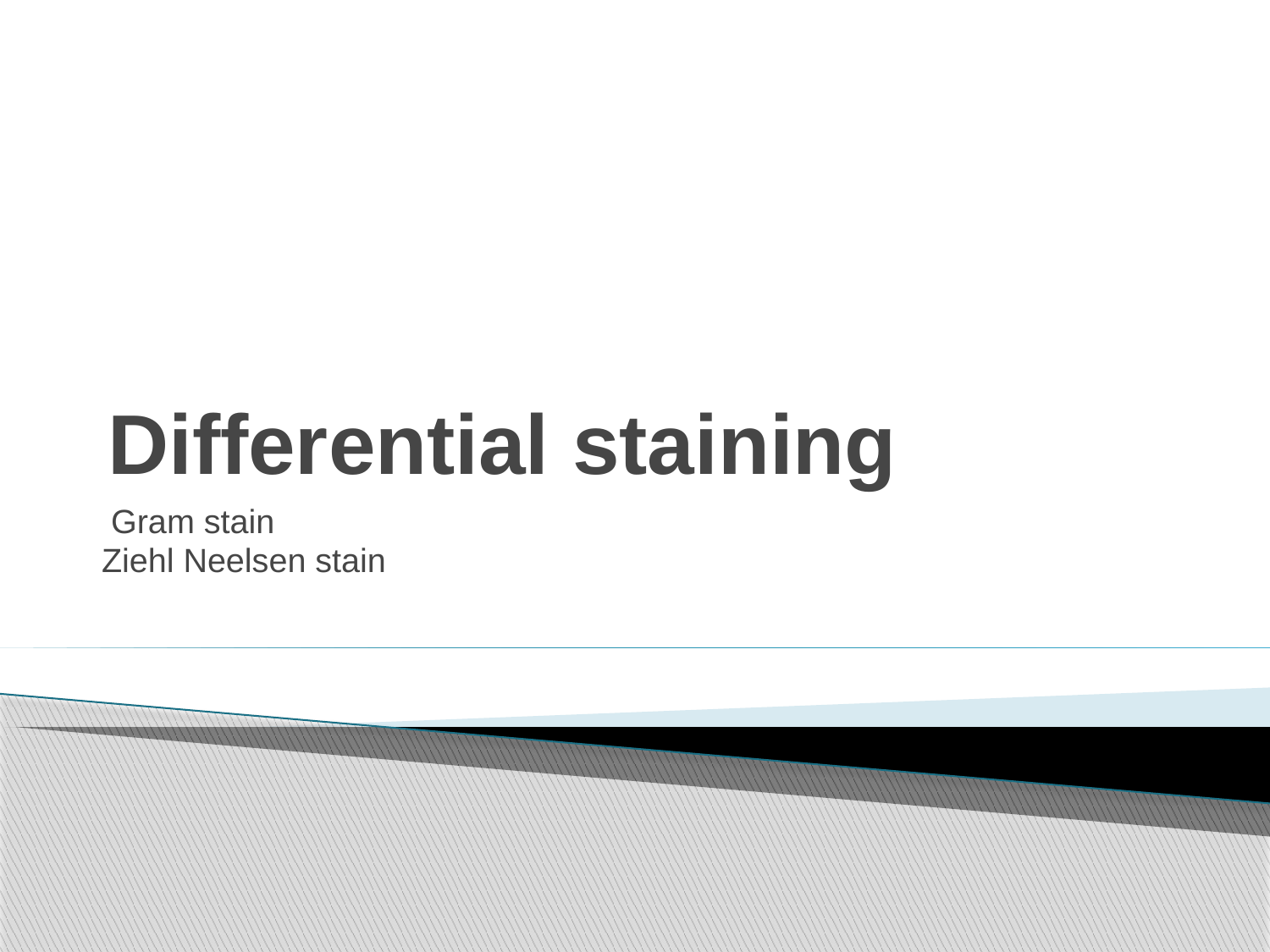

# Differential staining
Gram stain
Ziehl Neelsen stain